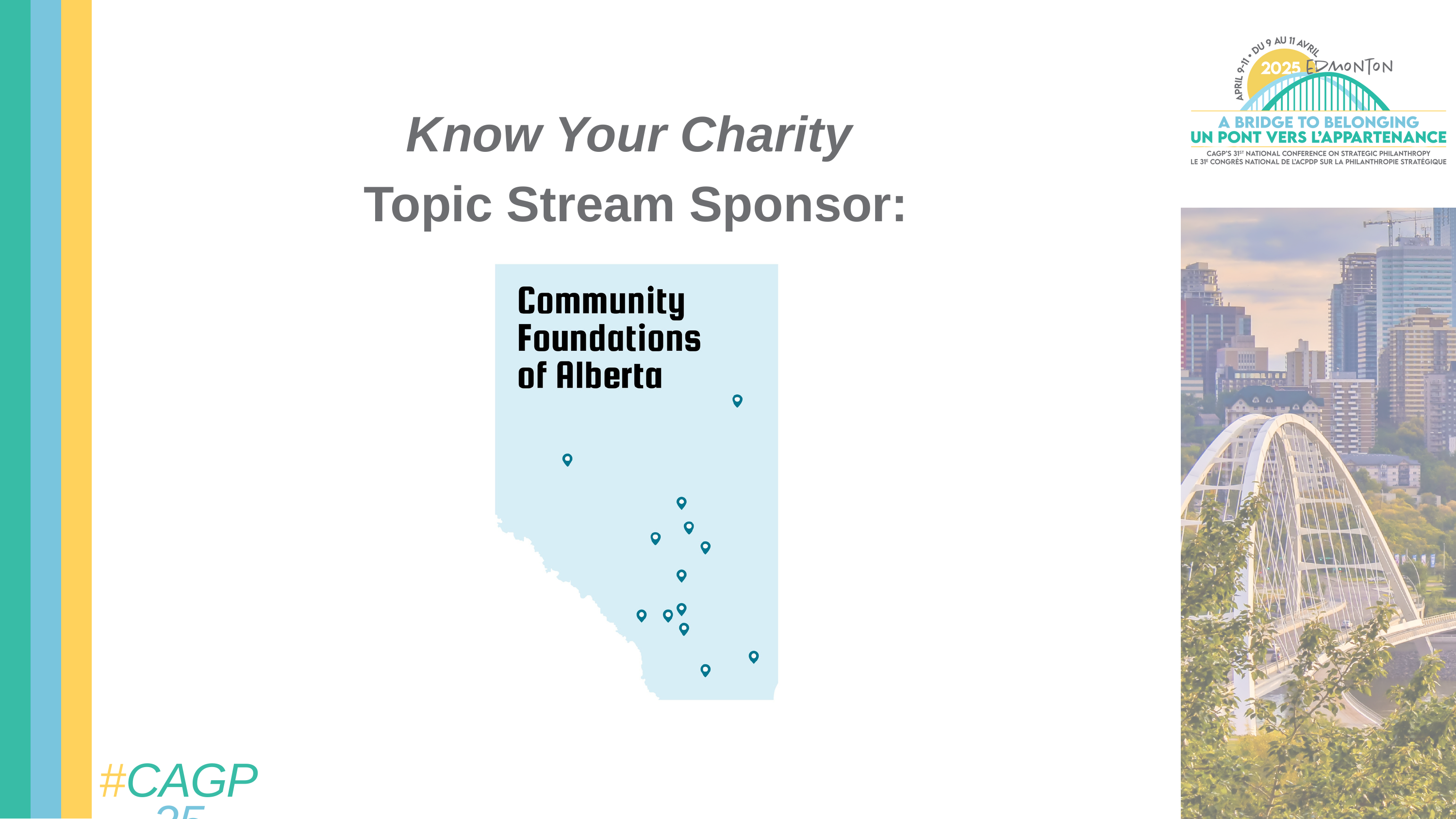

Know Your Charity
Topic Stream Sponsor:

#CAGP25